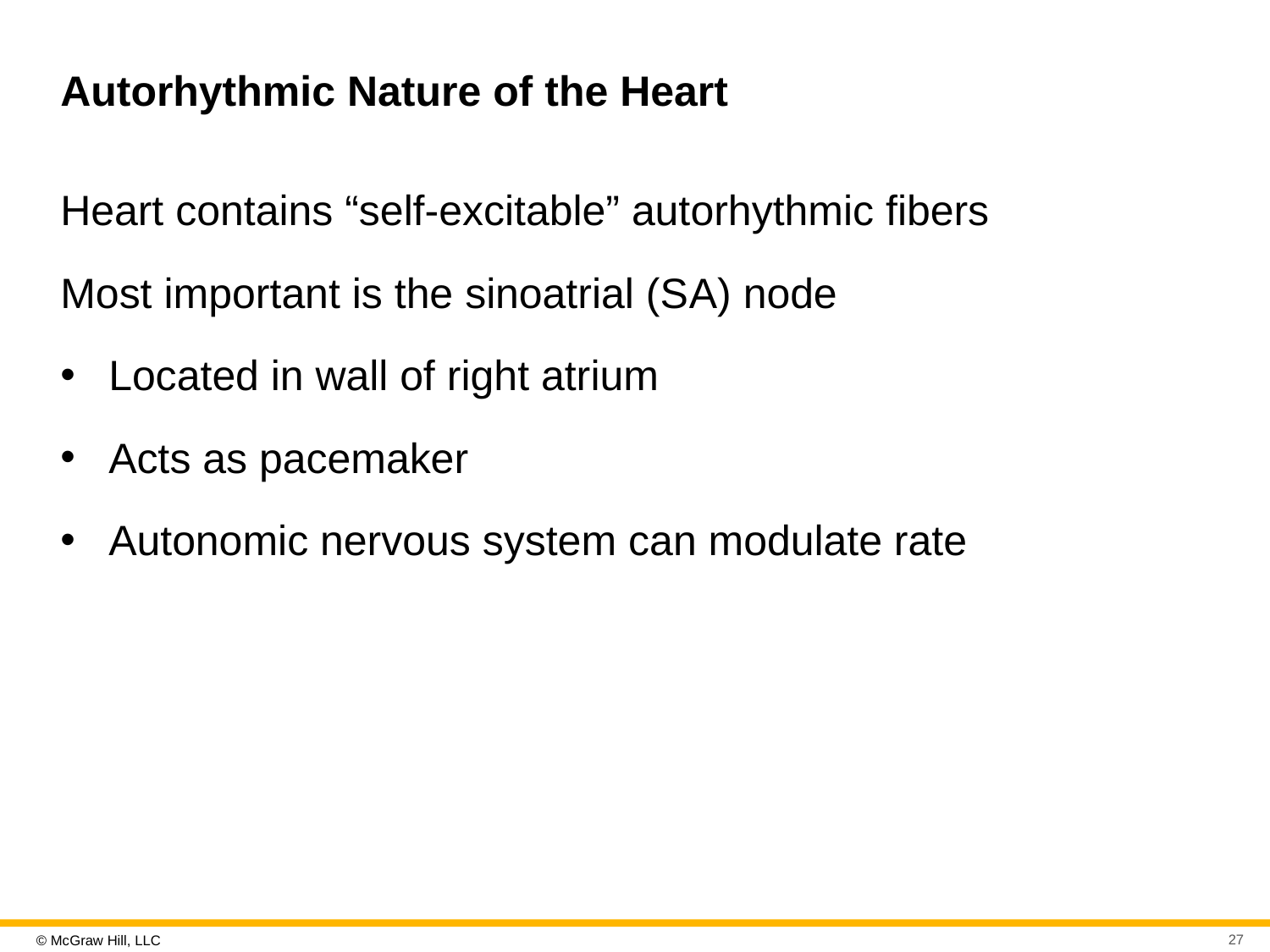

# Autorhythmic Nature of the Heart
Heart contains “self-excitable” autorhythmic fibers
Most important is the sinoatrial (S A) node
Located in wall of right atrium
Acts as pacemaker
Autonomic nervous system can modulate rate
27